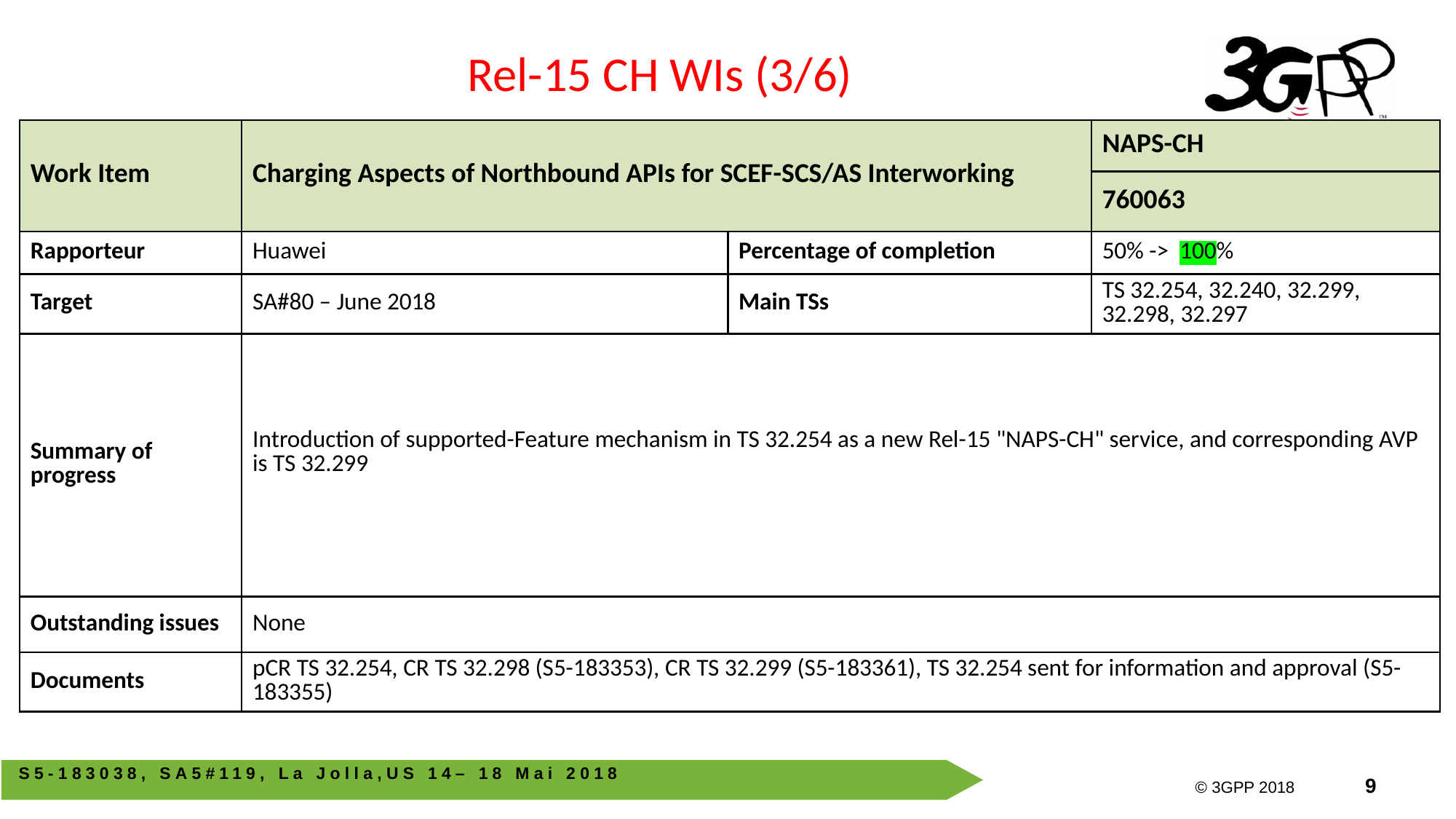

Rel-15 CH WIs (3/6)
| Work Item | Charging Aspects of Northbound APIs for SCEF-SCS/AS Interworking |  | NAPS-CH |
| --- | --- | --- | --- |
|  |  |  | 760063 |
| Rapporteur | Huawei | Percentage of completion | 50% -> 100% |
| Target | SA#80 – June 2018 | Main TSs | TS 32.254, 32.240, 32.299, 32.298, 32.297 |
| Summary of progress | Introduction of supported-Feature mechanism in TS 32.254 as a new Rel-15 "NAPS-CH" service, and corresponding AVP is TS 32.299 |  |  |
| Outstanding issues | None |  |  |
| Documents | pCR TS 32.254, CR TS 32.298 (S5-183353), CR TS 32.299 (S5-183361), TS 32.254 sent for information and approval (S5-183355) |  |  |